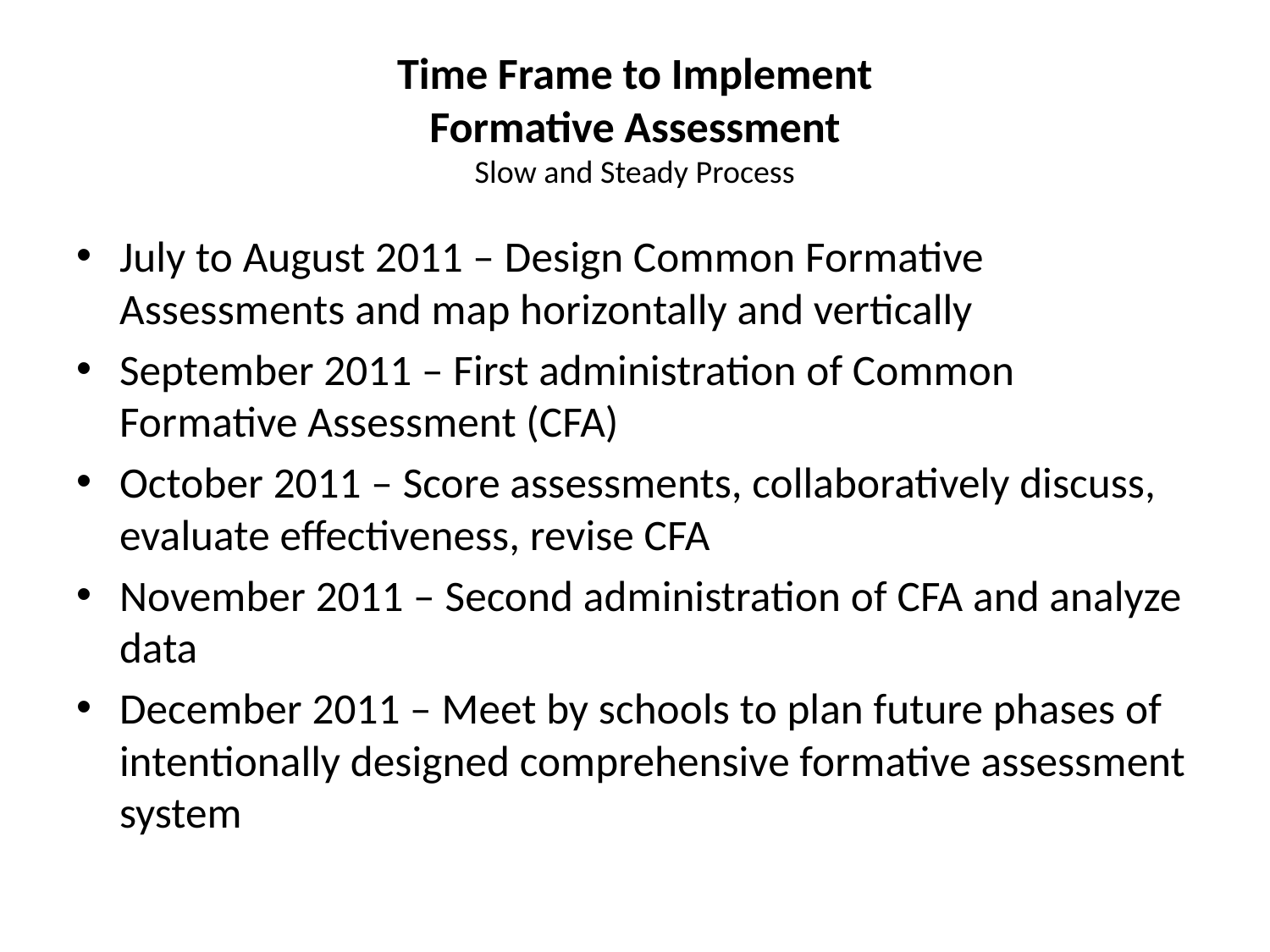

# Time Frame to Implement Formative Assessment Slow and Steady Process
July to August 2011 – Design Common Formative Assessments and map horizontally and vertically
September 2011 – First administration of Common Formative Assessment (CFA)
October 2011 – Score assessments, collaboratively discuss, evaluate effectiveness, revise CFA
November 2011 – Second administration of CFA and analyze data
December 2011 – Meet by schools to plan future phases of intentionally designed comprehensive formative assessment system